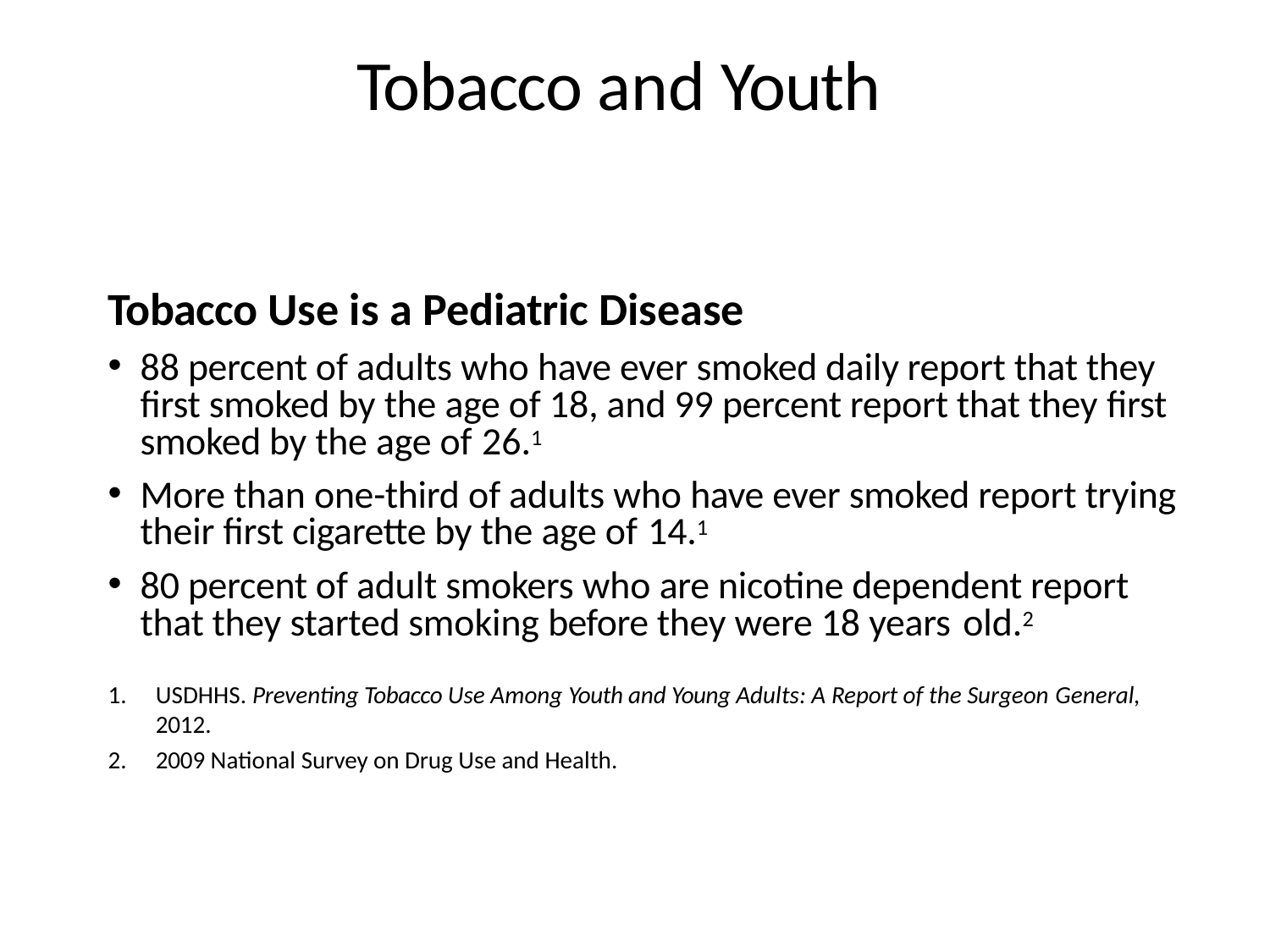

# Tobacco and Youth
Tobacco Use is a Pediatric Disease
88 percent of adults who have ever smoked daily report that they  first smoked by the age of 18, and 99 percent report that they first  smoked by the age of 26.1
More than one-third of adults who have ever smoked report trying  their first cigarette by the age of 14.1
80 percent of adult smokers who are nicotine dependent report  that they started smoking before they were 18 years old.2
USDHHS. Preventing Tobacco Use Among Youth and Young Adults: A Report of the Surgeon General,
2012.
2009 National Survey on Drug Use and Health.
5